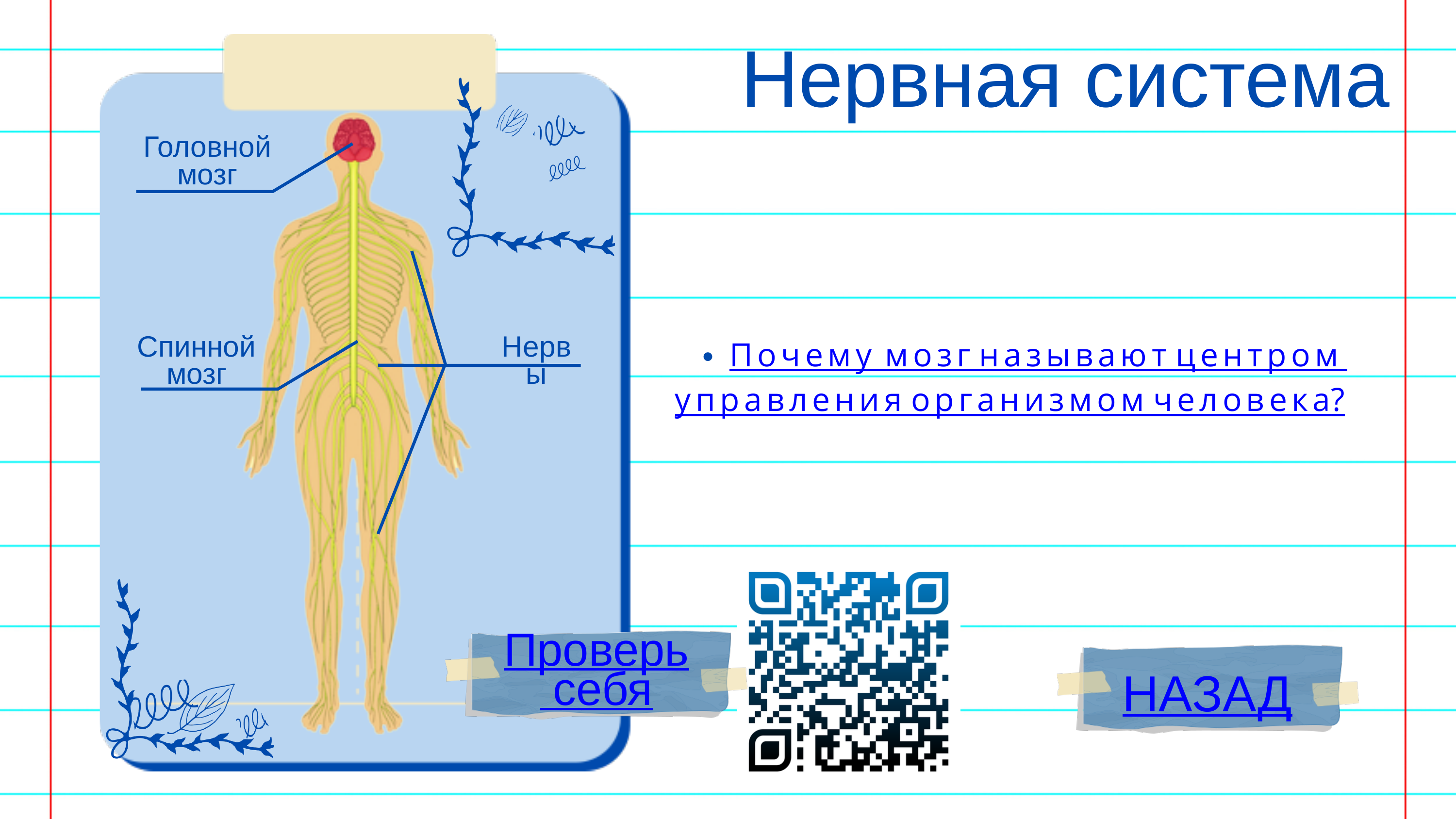

Нервная система

Головной
мозг

Почему мозг называют центром
управления организмом человека?
Спинной
мозг
Нервы

Проверь
 себя

НАЗАД